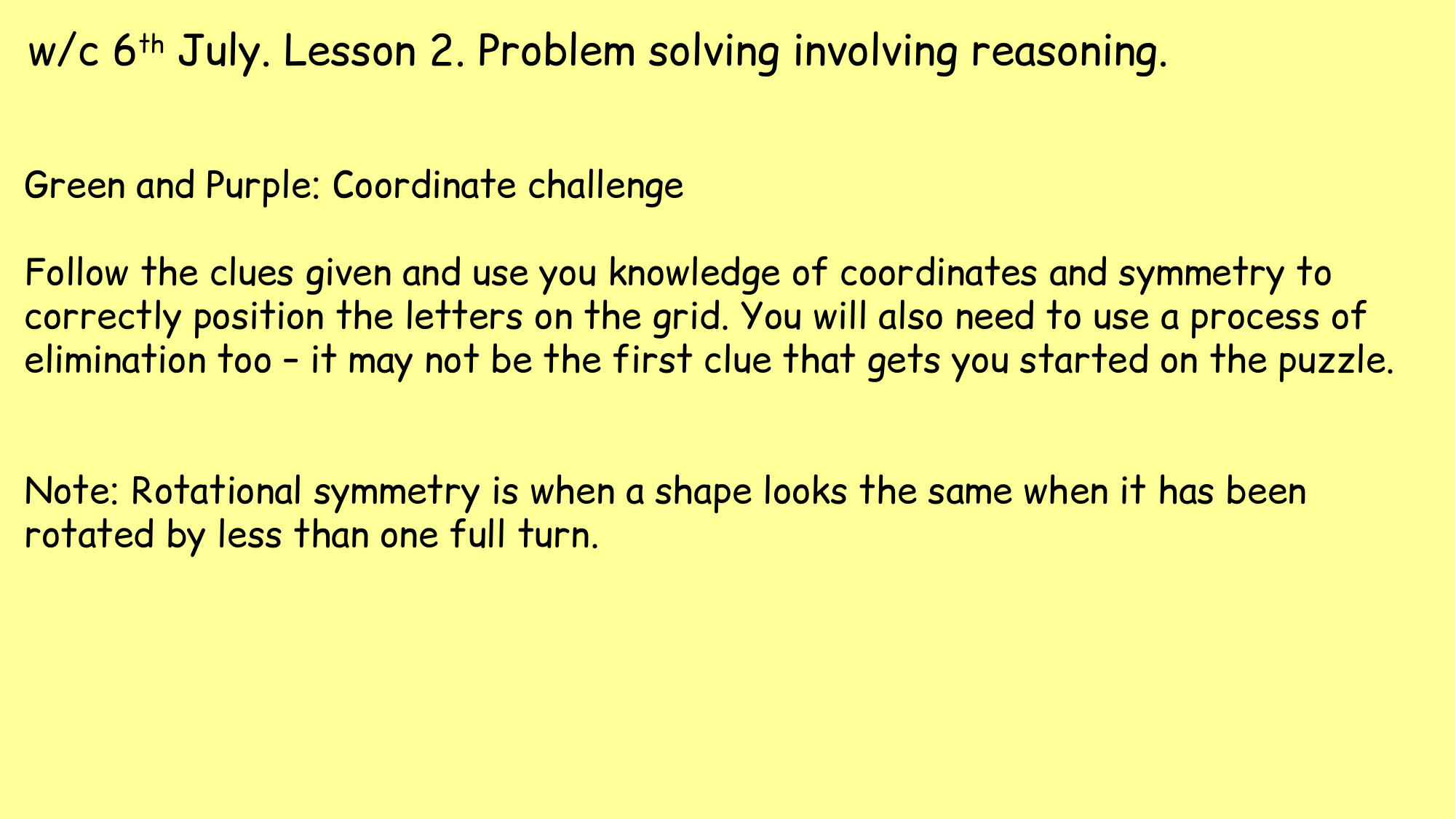

w/c 6th July. Lesson 2. Problem solving involving reasoning.
Green and Purple: Coordinate challenge

Follow the clues given and use you knowledge of coordinates and symmetry to correctly position the letters on the grid. You will also need to use a process of elimination too – it may not be the first clue that gets you started on the puzzle.

Note: Rotational symmetry is when a shape looks the same when it has been rotated by less than one full turn.